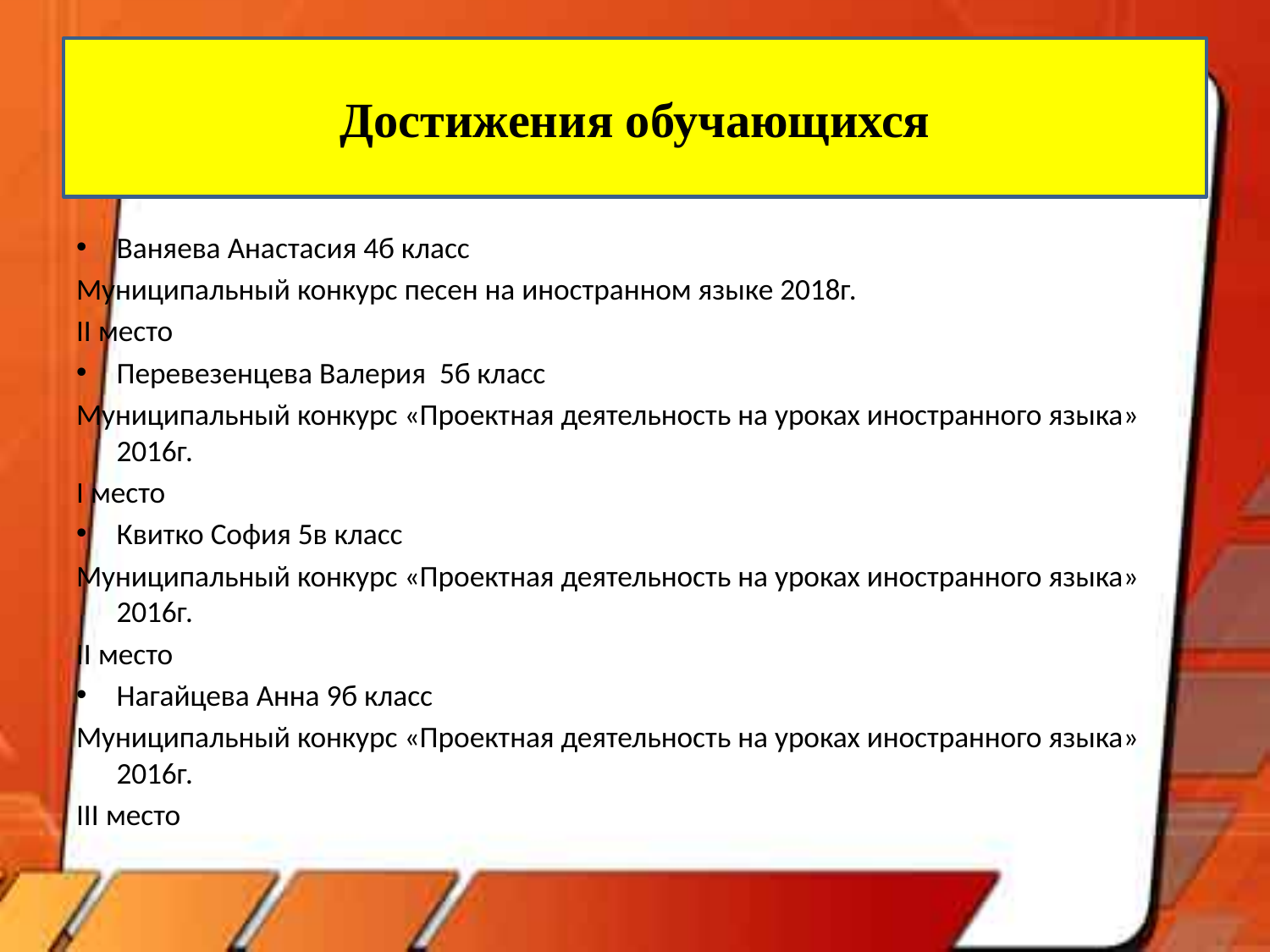

# Достижения обучающихся
Ваняева Анастасия 4б класс
Муниципальный конкурс песен на иностранном языке 2018г.
II место
Перевезенцева Валерия  5б класс
Муниципальный конкурс «Проектная деятельность на уроках иностранного языка» 2016г.
I место
Квитко София 5в класс
Муниципальный конкурс «Проектная деятельность на уроках иностранного языка» 2016г.
II место
Нагайцева Анна 9б класс
Муниципальный конкурс «Проектная деятельность на уроках иностранного языка» 2016г.
III место